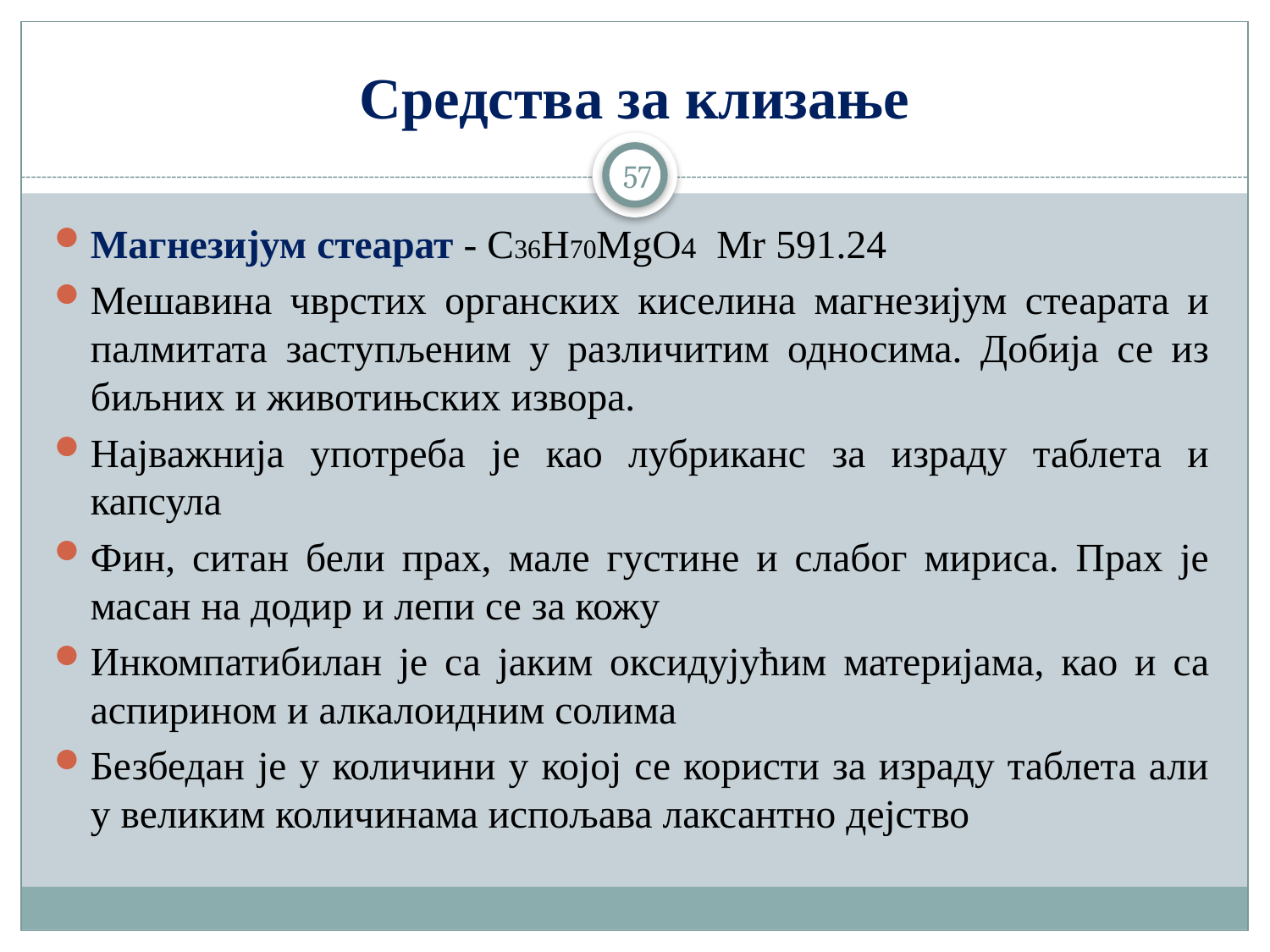

# Средства за клизање
57
Магнезијум стеарат - C36H70MgO4  Mr 591.24
Мешавина чврстих органских киселина магнезијум стеарата и палмитата заступљеним у различитим односима. Добија се из биљних и животињских извора.
Најважнија употреба је као лубриканс за израду таблета и капсула
Фин, ситан бели прах, мале густине и слабог мириса. Прах је масан на додир и лепи се за кожу
Инкомпатибилан је са јаким оксидујућим материјама, као и са аспирином и алкалоидним солима
Безбедан је у количини у којој се користи за израду таблета али у великим количинама испољава лаксантно дејство